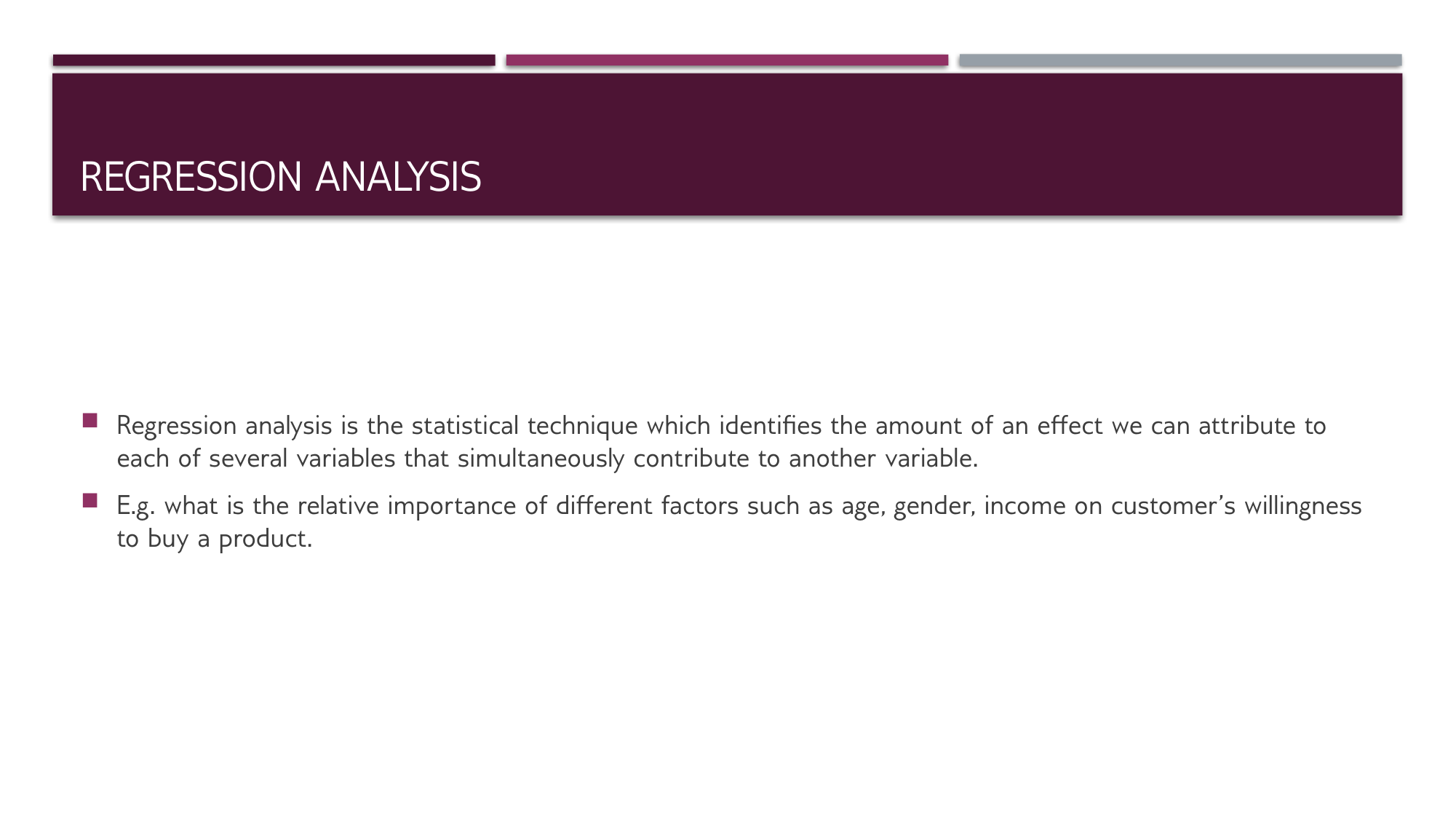

# Regression analysis
Regression analysis is the statistical technique which identifies the amount of an effect we can attribute to each of several variables that simultaneously contribute to another variable.
E.g. what is the relative importance of different factors such as age, gender, income on customer’s willingness to buy a product.